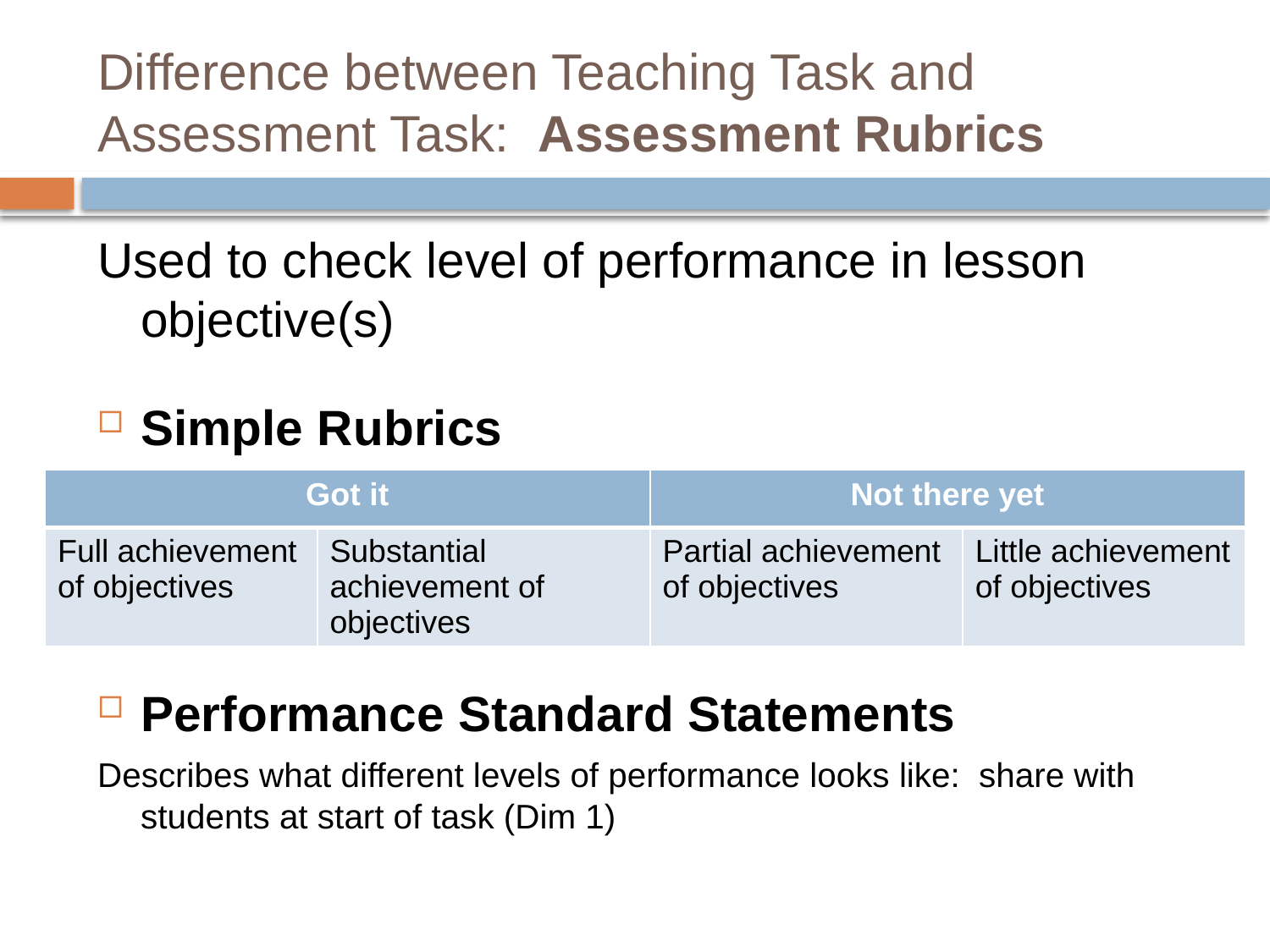

# Difference between Teaching Task and Assessment Task:  Assessment Rubrics
Used to check level of performance in lesson objective(s)

Simple Rubrics

Performance Standard Statements
Describes what different levels of performance looks like:  share with students at start of task (Dim 1)

| Got it |  | Not there yet |  |
| --- | --- | --- | --- |
| Full achievement of objectives | Substantial achievement of objectives | Partial achievement of objectives | Little achievement of objectives |